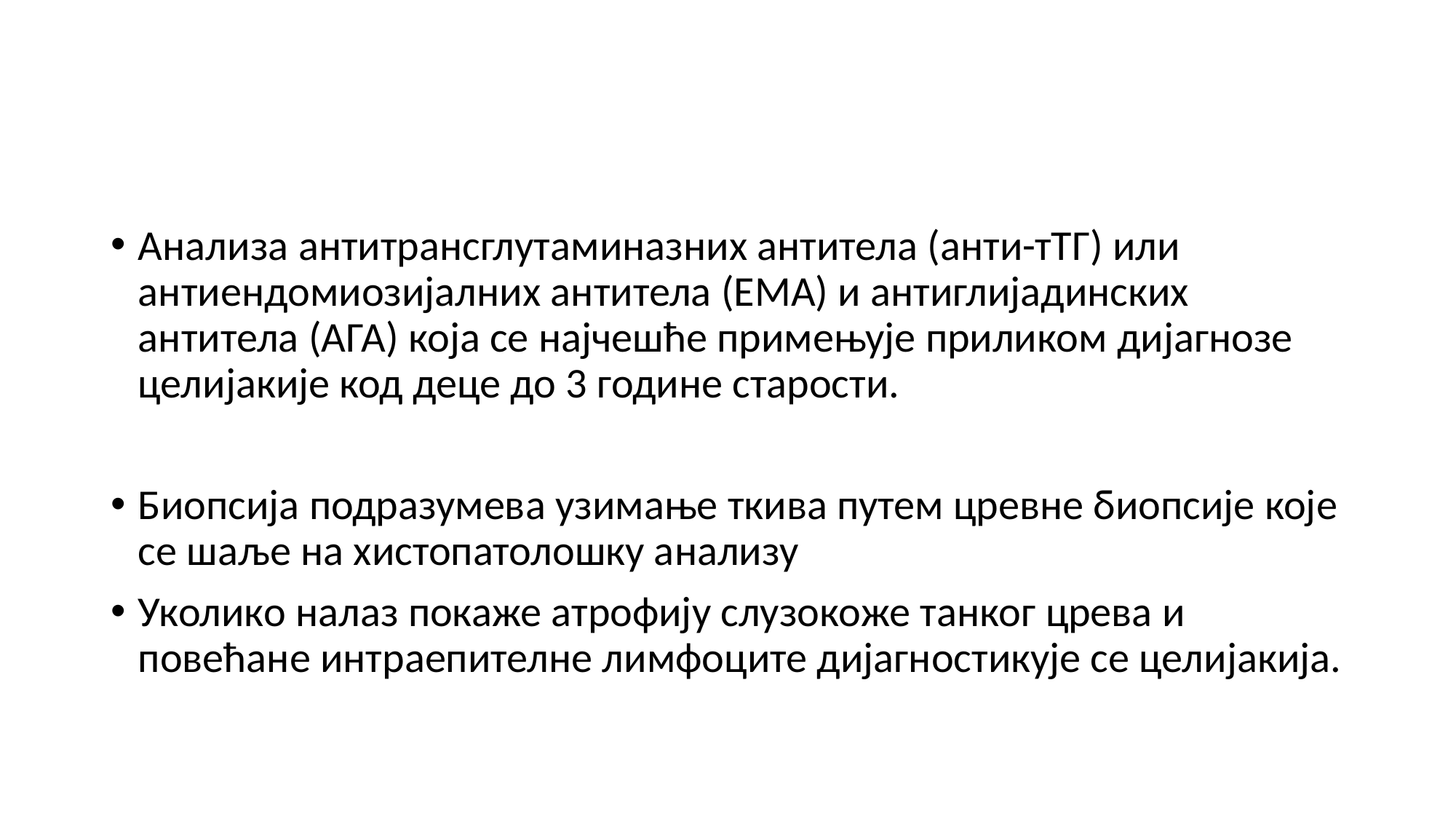

#
Анализа антитрансглутаминазних антитела (анти-тТГ) или антиендомиозијалних антитела (ЕМА) и антиглијадинских антитела (АГА) која се најчешће примењује приликом дијагнозе целијакије код деце до 3 године старости.

Биопсија подразумева узимање ткива путем цревне биопсије које се шаље на хистопатолошку анализу
Уколико налаз покаже атрофију слузокоже танког црева и повећане интраепителне лимфоците дијагностикује се целијакија.